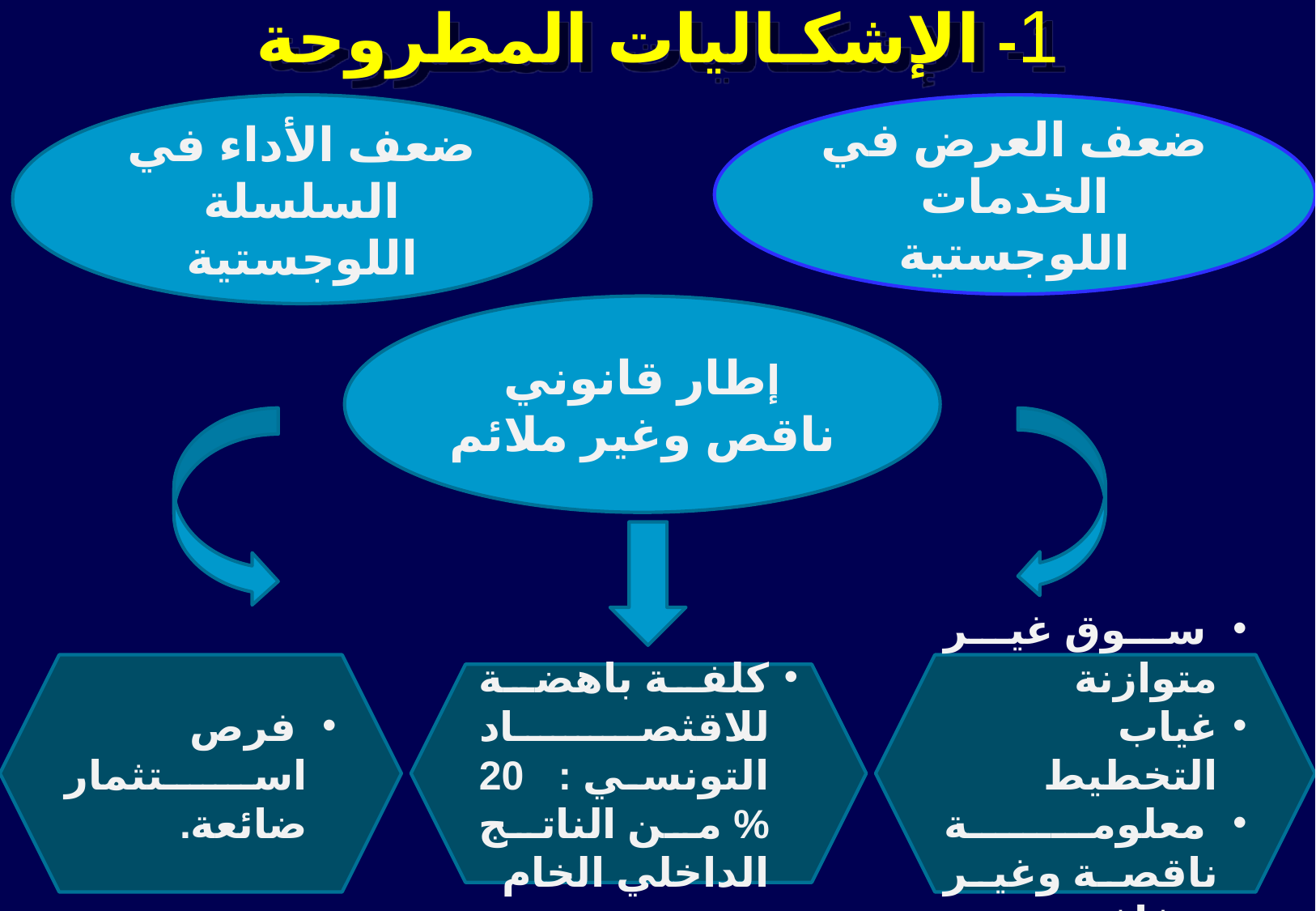

1- الإشكـاليات المطروحة
ضعف الأداء في السلسلة اللوجستية
ضعف العرض في الخدمات اللوجستية
إطار قانوني ناقص وغير ملائم

 فرص استثمار ضائعة.
 سوق غير متوازنة
غياب التخطيط
 معلومة ناقصة وغير شفافة
كلفة باهضة للاقثصاد التونسي :   20 % من الناتج الداخلي الخام